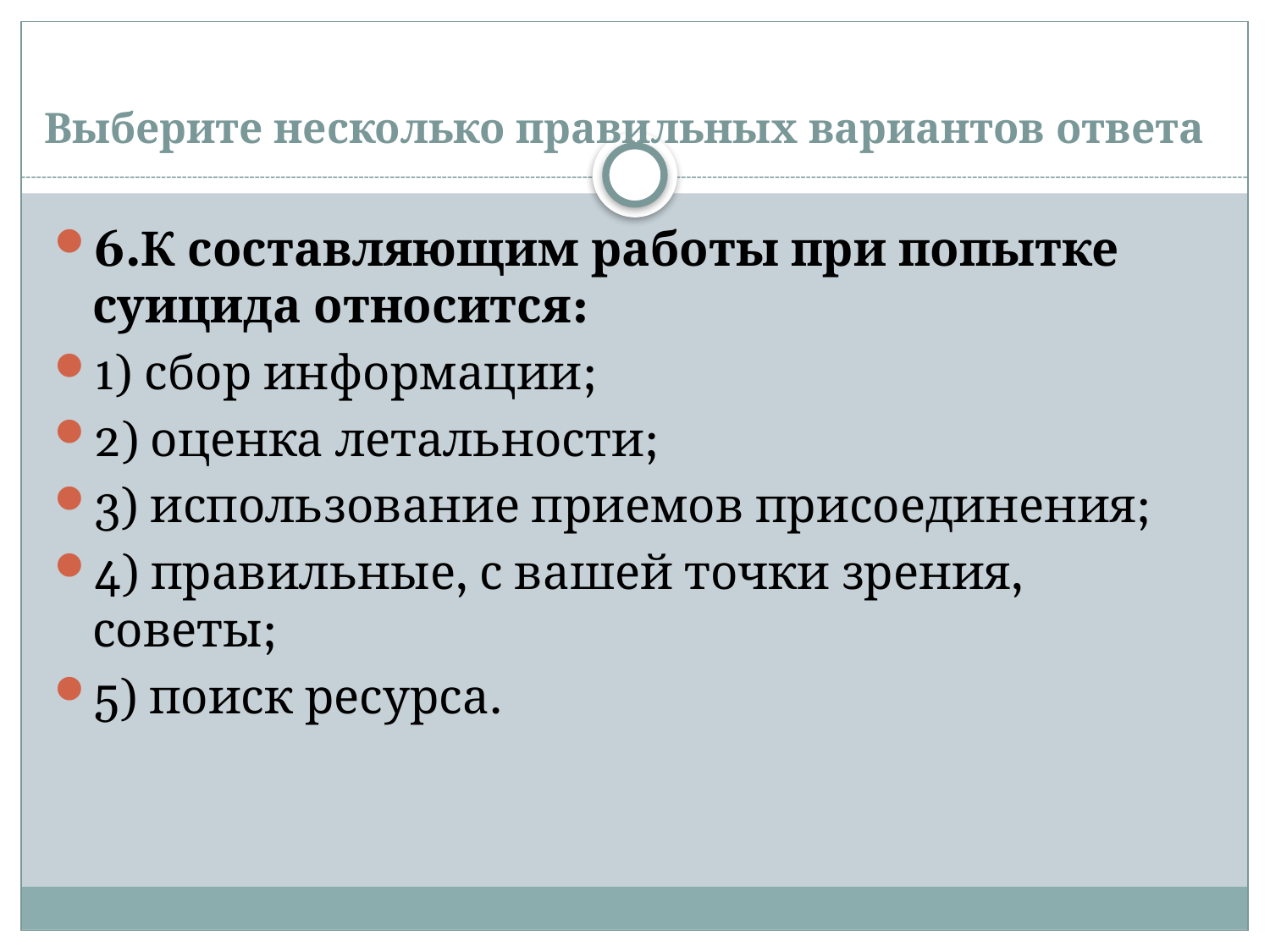

# Выберите несколько правильных вариантов ответа
6.К составляющим работы при попытке суицида относится:
1) сбор информации;
2) оценка летальности;
3) использование приемов присоединения;
4) правильные, с вашей точки зрения, советы;
5) поиск ресурса.